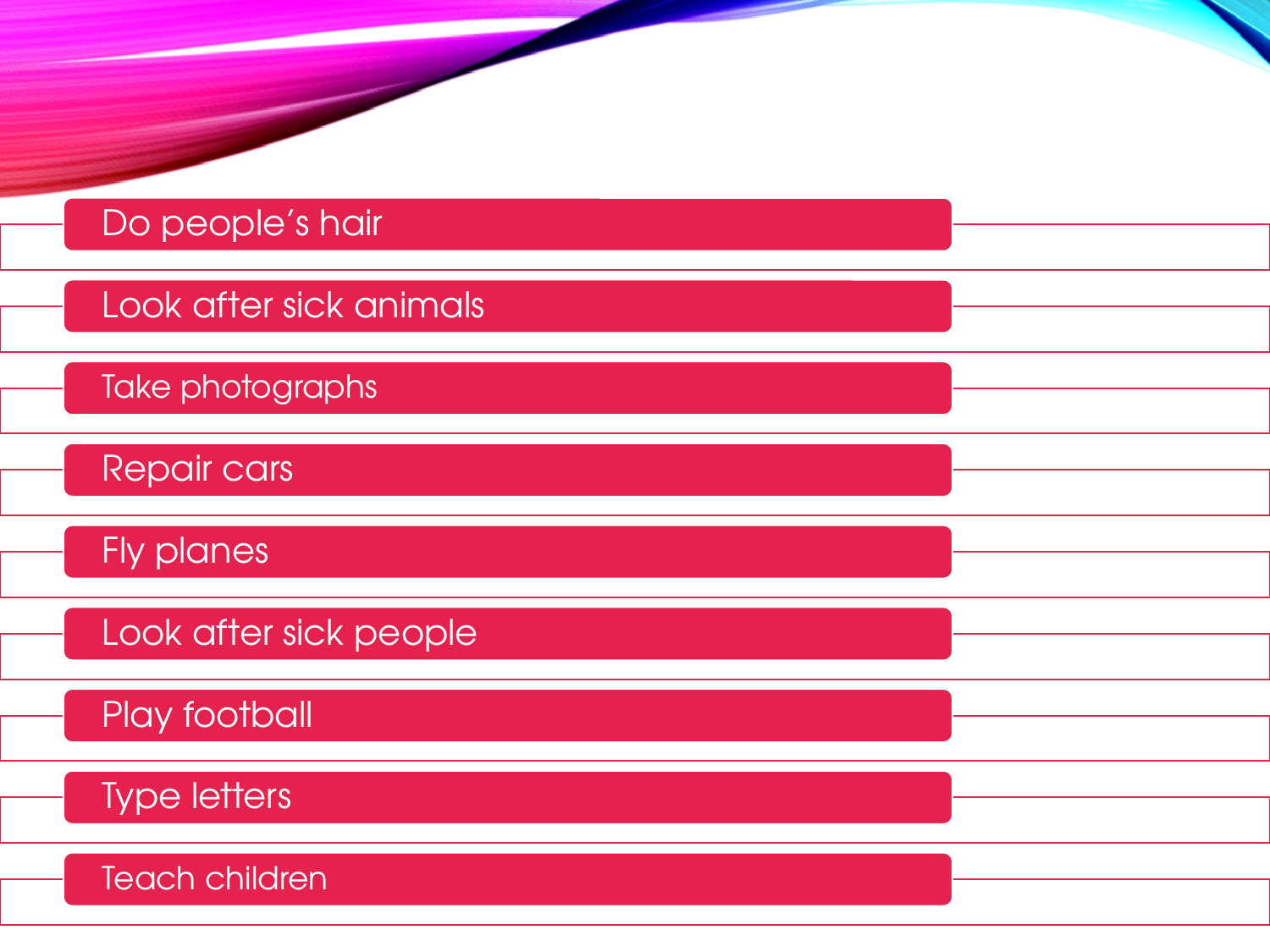

Do people’s hair
Look after sick animals
Take photographs
Repair cars
Fly planes
Look after sick people
Play football
Type letters
Teach children